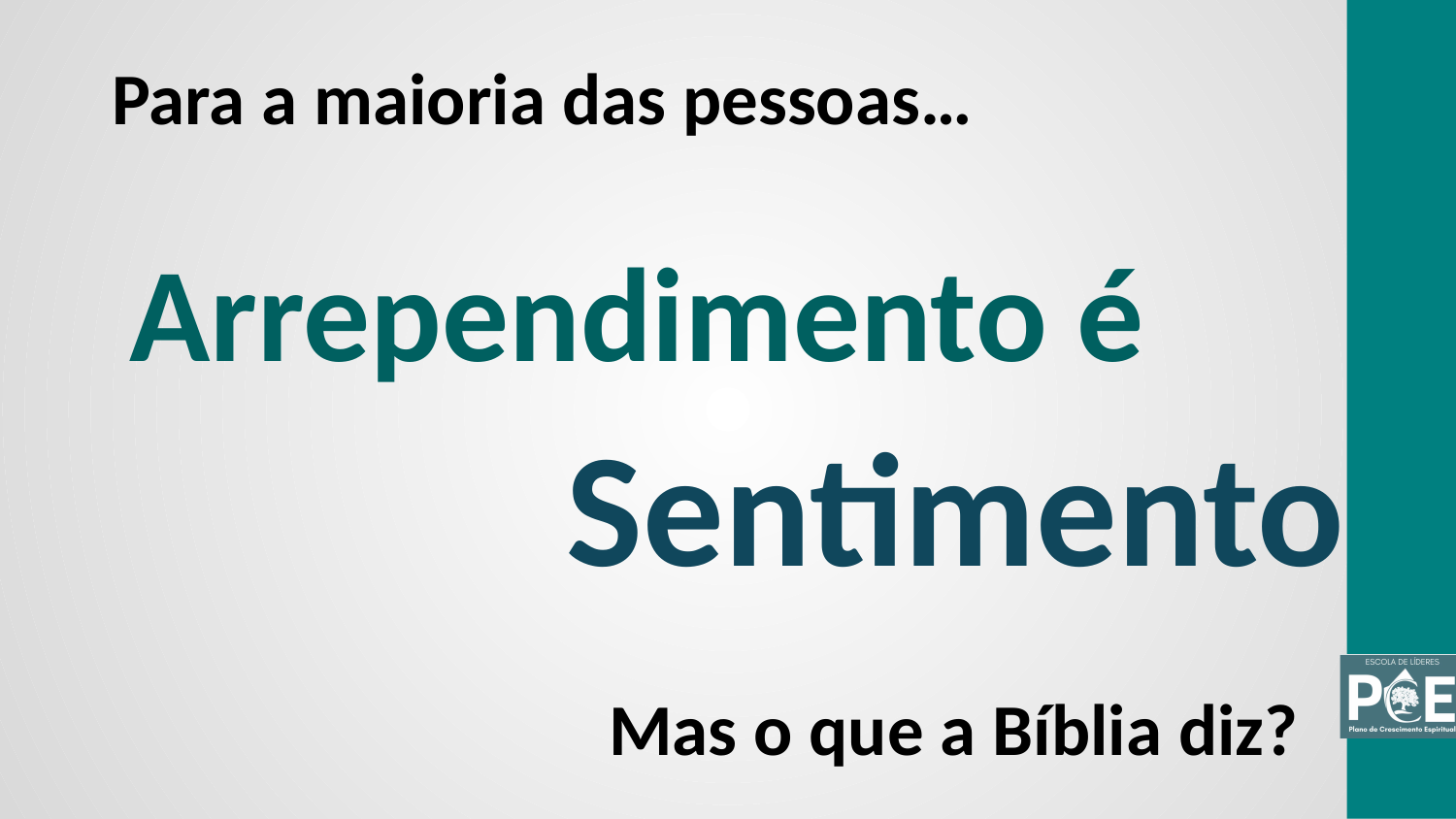

Para a maioria das pessoas…
Arrependimento é
Sentimento
Mas o que a Bíblia diz?